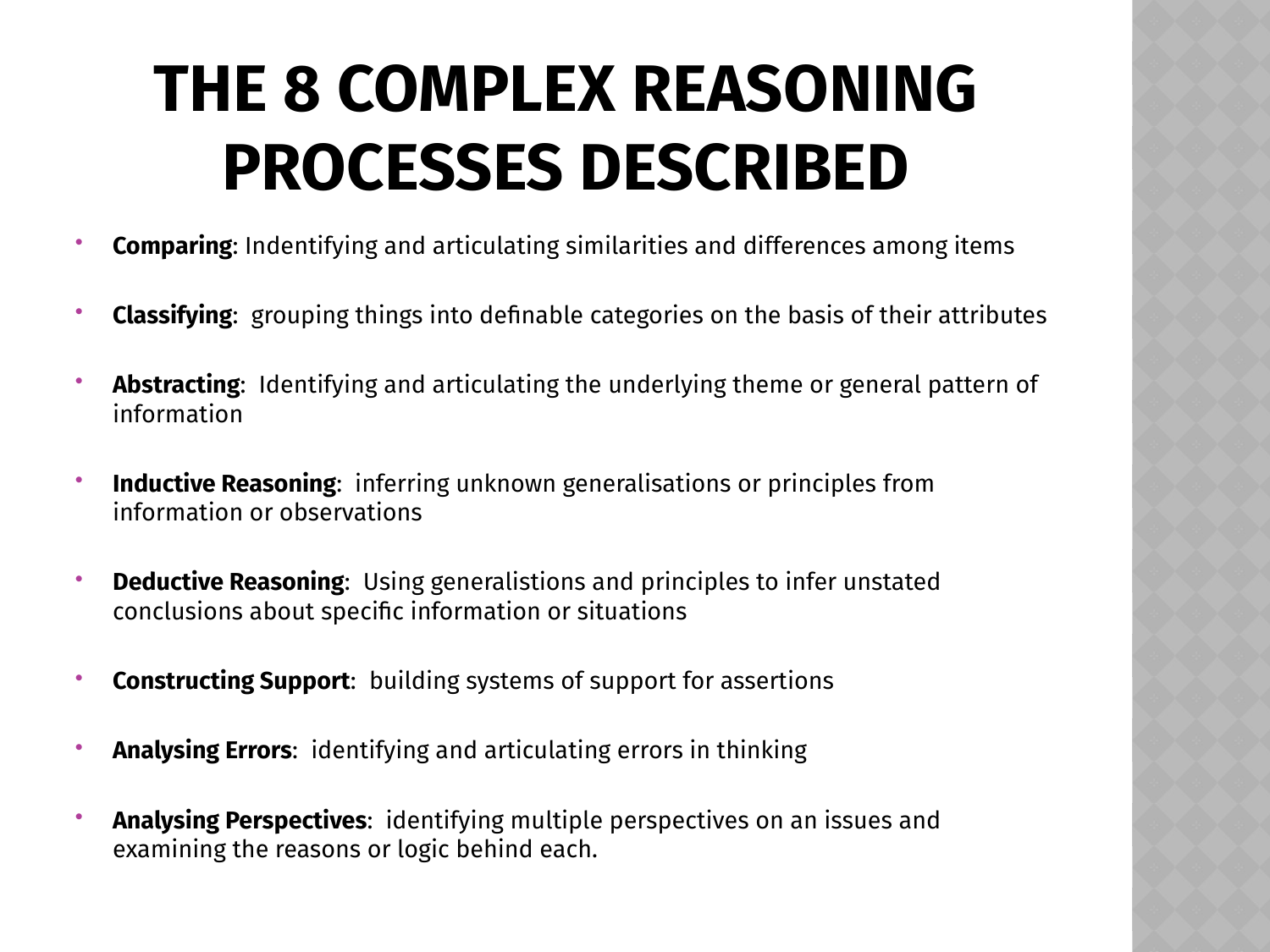

# The 8 Complex reasoning processes described
Comparing: Indentifying and articulating similarities and differences among items

Classifying:  grouping things into definable categories on the basis of their attributes

Abstracting:  Identifying and articulating the underlying theme or general pattern of information

Inductive Reasoning:  inferring unknown generalisations or principles from information or observations

Deductive Reasoning:  Using generalistions and principles to infer unstated conclusions about specific information or situations

Constructing Support:  building systems of support for assertions

Analysing Errors:  identifying and articulating errors in thinking

Analysing Perspectives:  identifying multiple perspectives on an issues and examining the reasons or logic behind each.